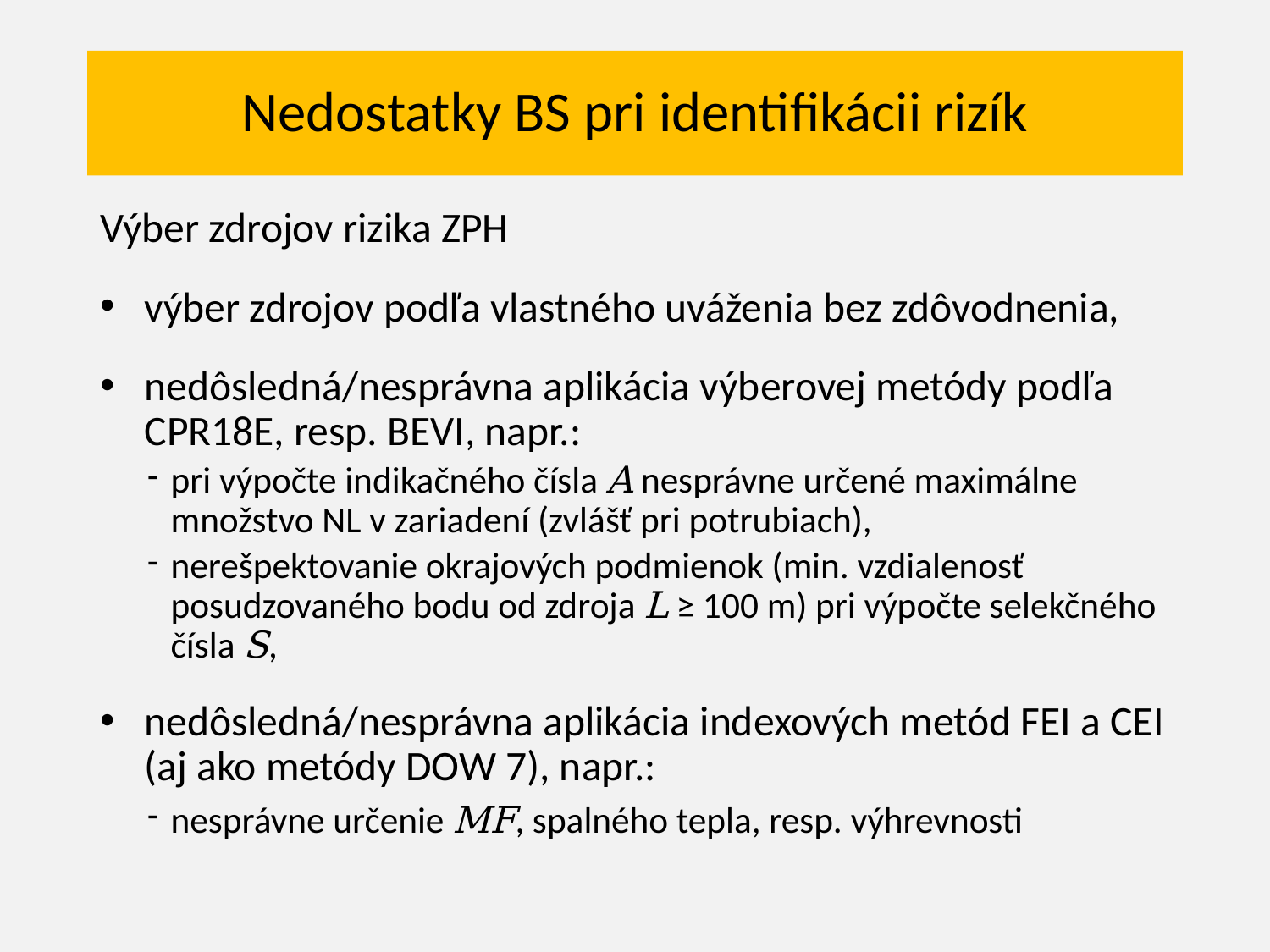

# Nedostatky BS pri identifikácii rizík
Výber zdrojov rizika ZPH
výber zdrojov podľa vlastného uváženia bez zdôvodnenia,
nedôsledná/nesprávna aplikácia výberovej metódy podľa CPR18E, resp. BEVI, napr.:
pri výpočte indikačného čísla A nesprávne určené maximálne množstvo NL v zariadení (zvlášť pri potrubiach),
nerešpektovanie okrajových podmienok (min. vzdialenosť posudzovaného bodu od zdroja L ≥ 100 m) pri výpočte selekčného čísla S,
nedôsledná/nesprávna aplikácia indexových metód FEI a CEI (aj ako metódy DOW 7), napr.:
nesprávne určenie MF, spalného tepla, resp. výhrevnosti